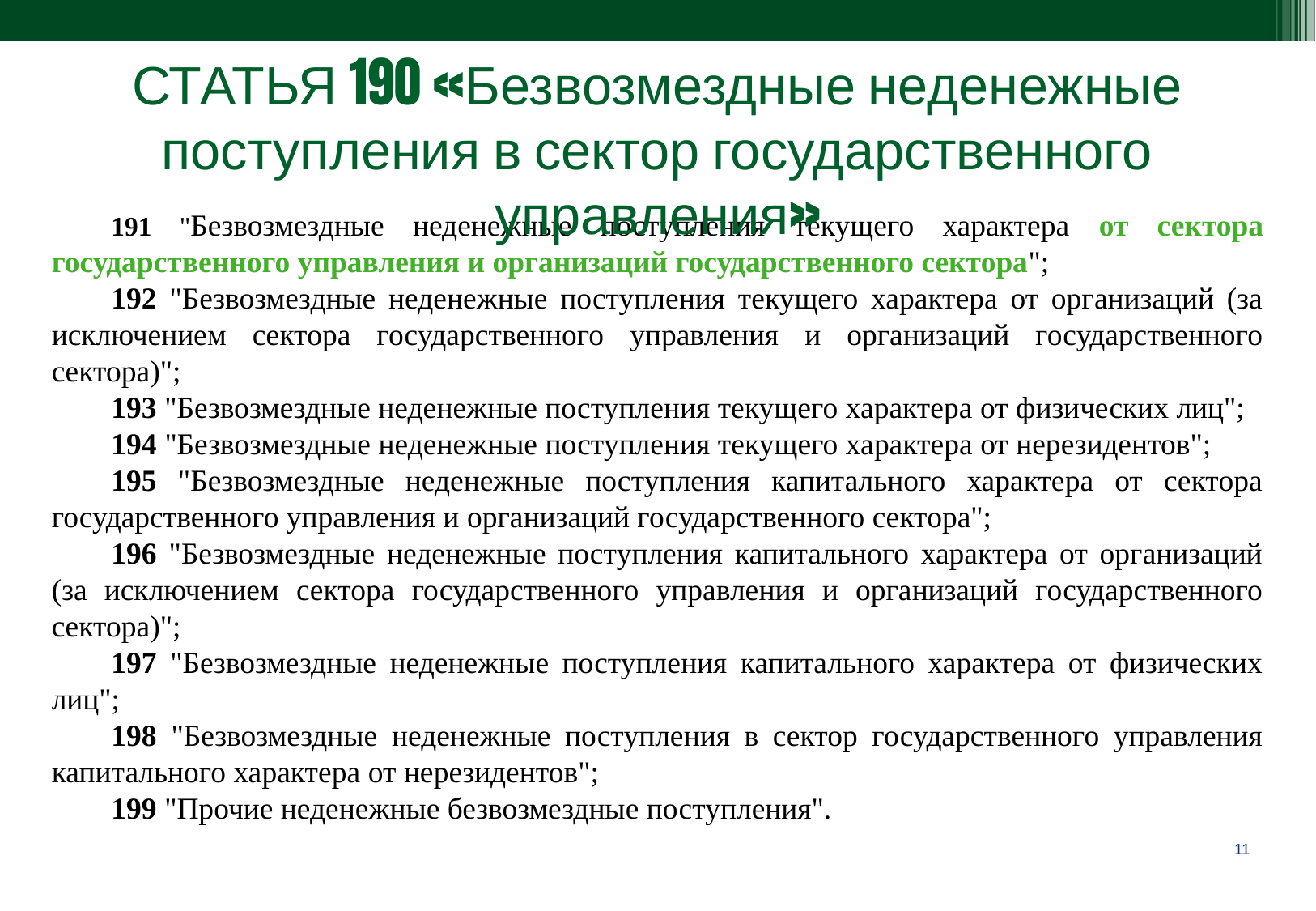

СТАТЬЯ 190 «Безвозмездные неденежные поступления в сектор государственного управления»
191 "Безвозмездные неденежные поступления текущего характера от сектора государственного управления и организаций государственного сектора";
192 "Безвозмездные неденежные поступления текущего характера от организаций (за исключением сектора государственного управления и организаций государственного сектора)";
193 "Безвозмездные неденежные поступления текущего характера от физических лиц";
194 "Безвозмездные неденежные поступления текущего характера от нерезидентов";
195 "Безвозмездные неденежные поступления капитального характера от сектора государственного управления и организаций государственного сектора";
196 "Безвозмездные неденежные поступления капитального характера от организаций (за исключением сектора государственного управления и организаций государственного сектора)";
197 "Безвозмездные неденежные поступления капитального характера от физических лиц";
198 "Безвозмездные неденежные поступления в сектор государственного управления капитального характера от нерезидентов";
199 "Прочие неденежные безвозмездные поступления".